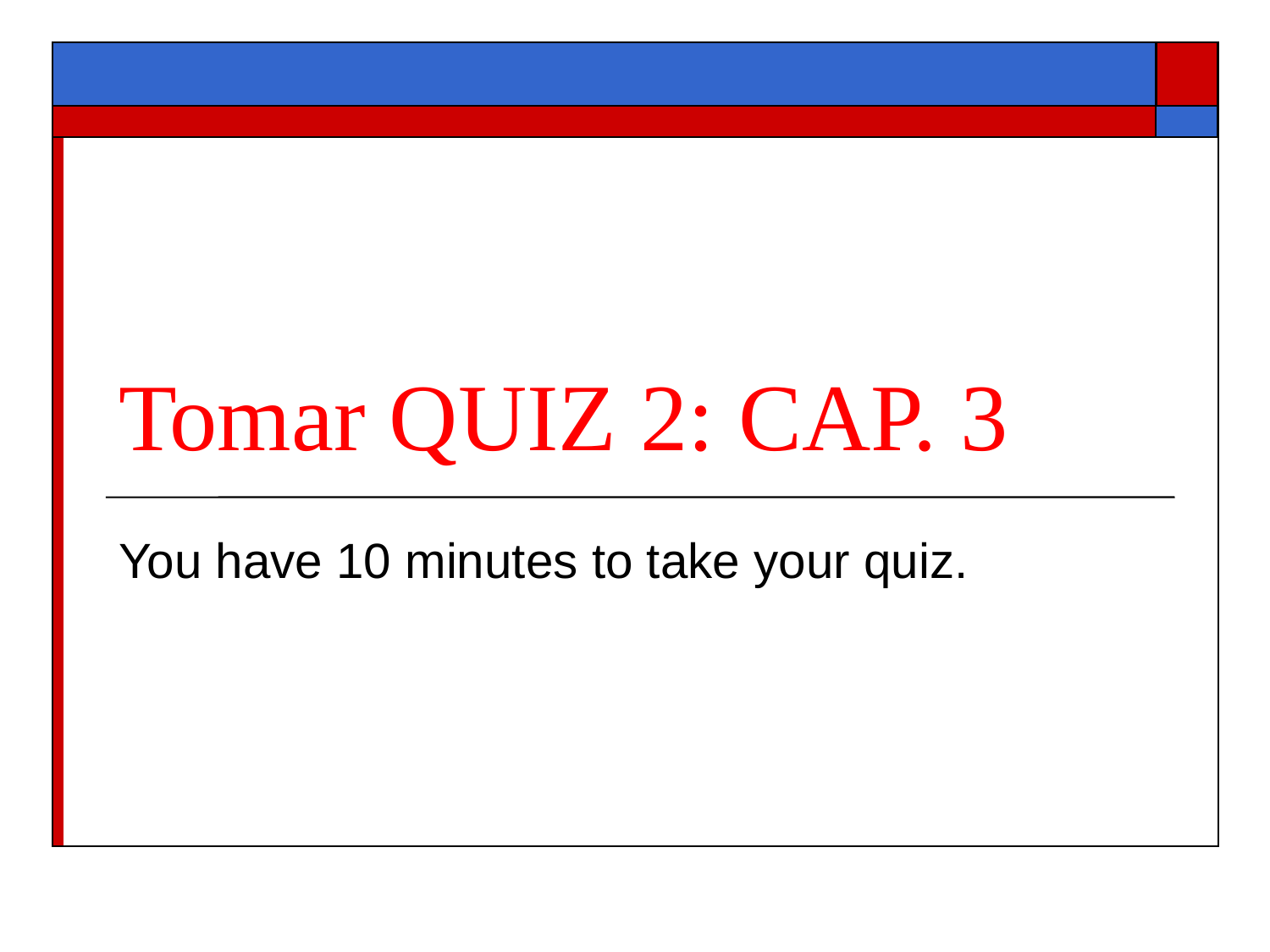

# Tomar QUIZ 2: CAP. 3
You have 10 minutes to take your quiz.